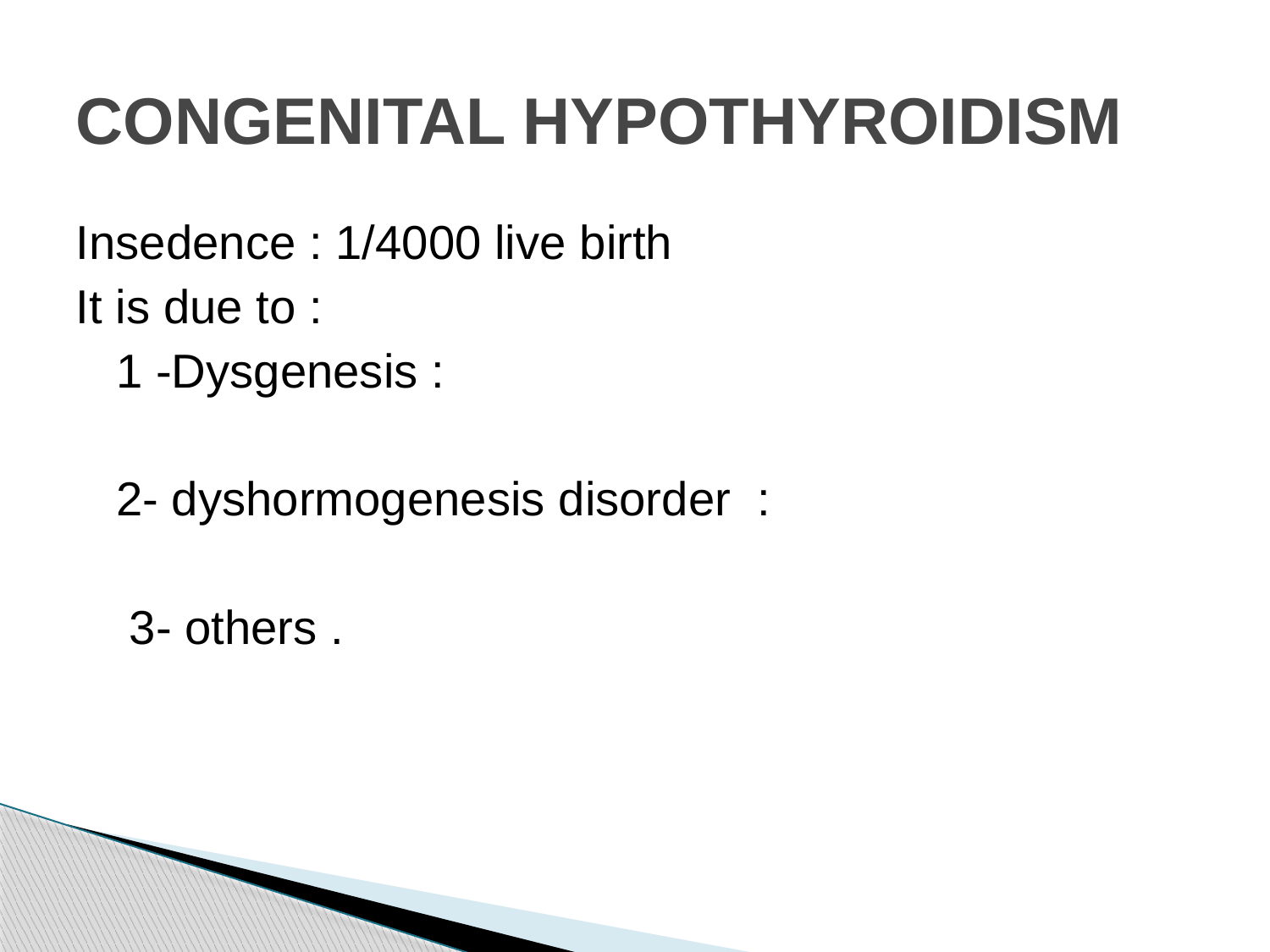

# CONGENITAL HYPOTHYROIDISM
Insedence : 1/4000 live birth
It is due to :
   1 -Dysgenesis :

   2- dyshormogenesis disorder  :

    3- others .